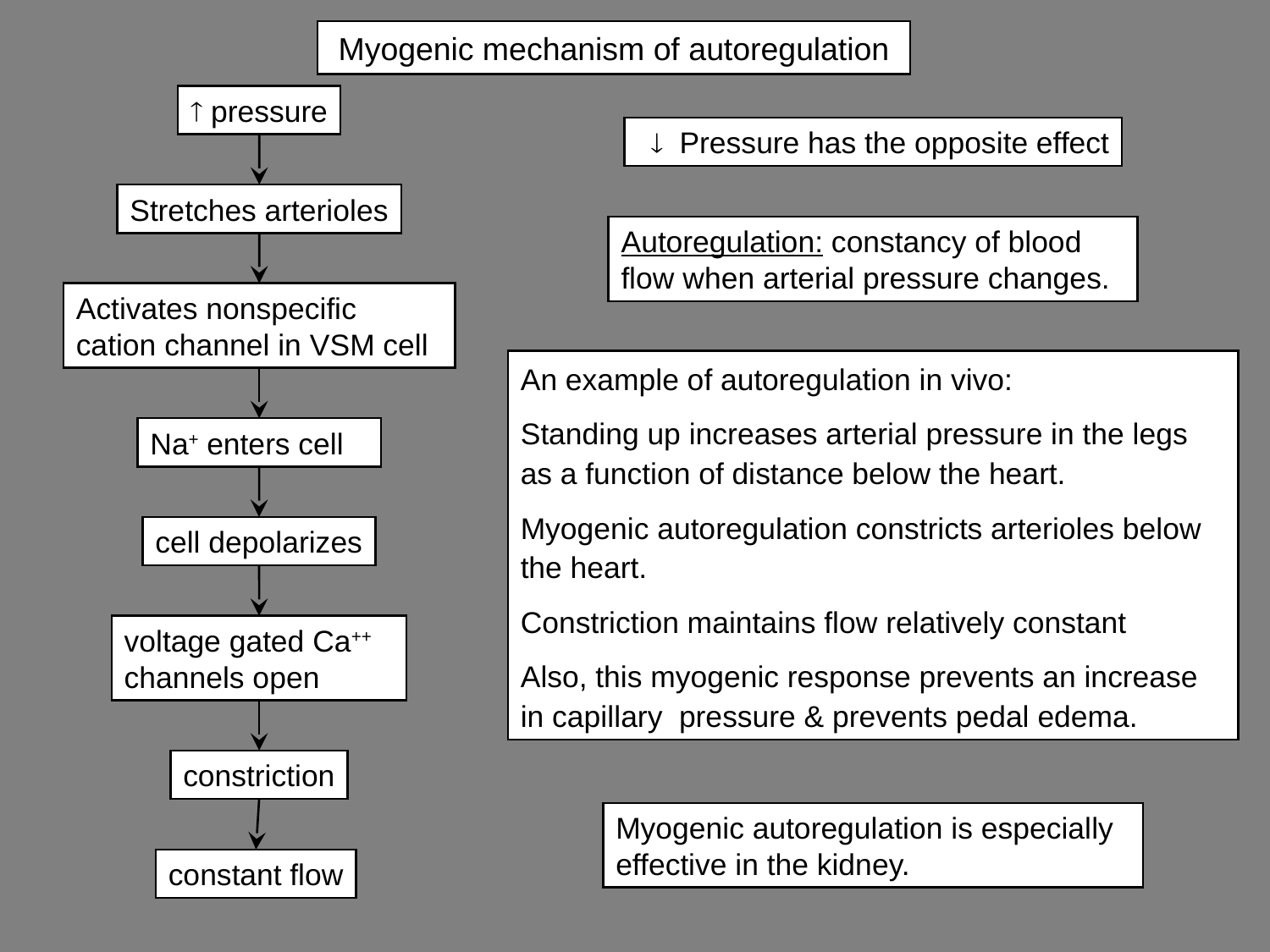

# Myogenic mechanism of autoregulation
↑ pressure
↓  Pressure has the opposite effect
Stretches arterioles
Autoregulation: constancy of blood flow when arterial pressure changes.
Activates nonspecific cation channel in VSM cell
An example of autoregulation in vivo:
Standing up increases arterial pressure in the legs as a function of distance below the heart.
Myogenic autoregulation constricts arterioles below the heart.
Constriction maintains flow relatively constant
Also, this myogenic response prevents an increase in capillary  pressure & prevents pedal edema.
Na+ enters cell
cell depolarizes
voltage gated Ca++ channels open
constriction
Myogenic autoregulation is especially effective in the kidney.
constant flow